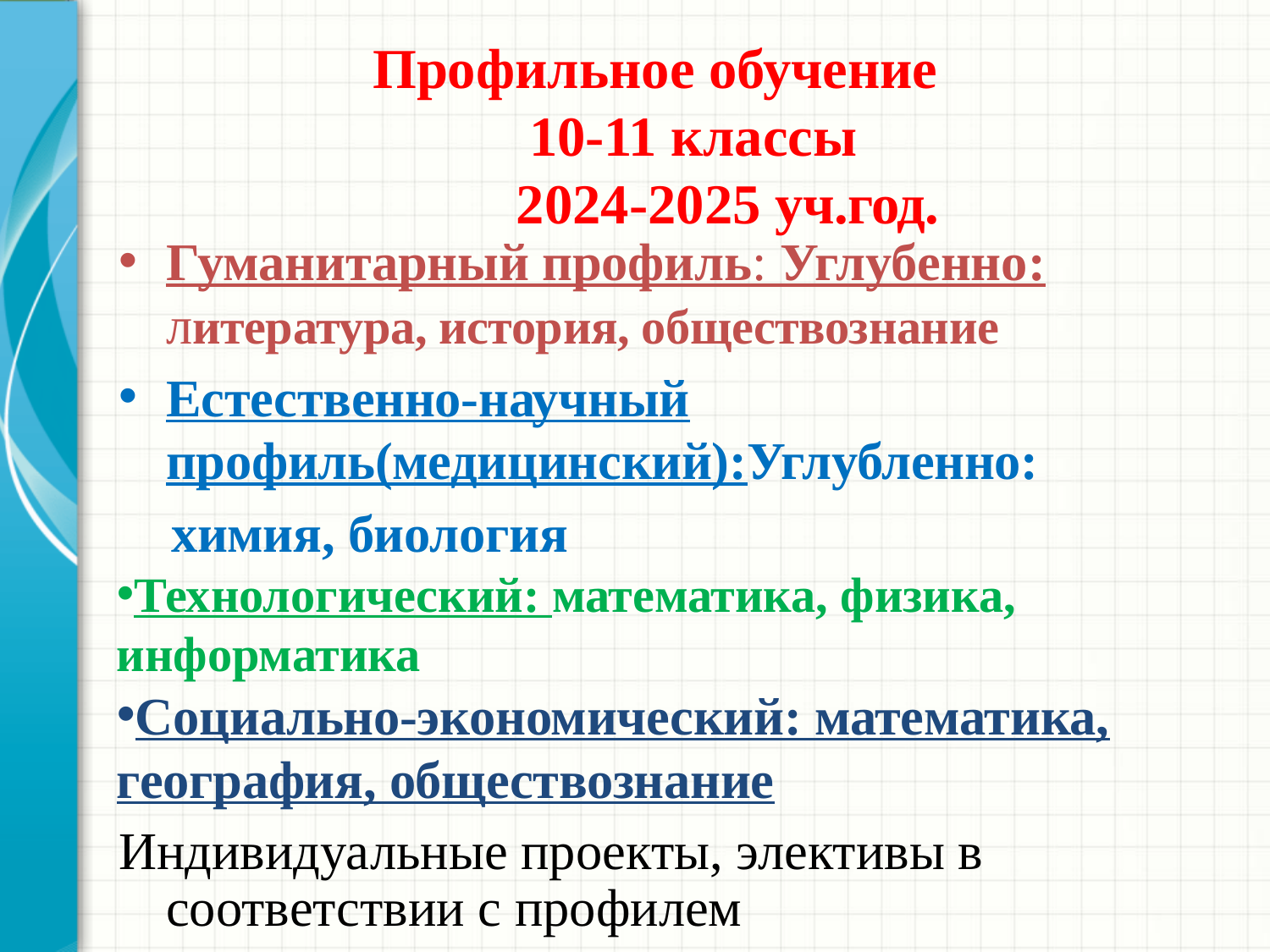

# Профильное обучение 10-11 классы 2024-2025 уч.год.
Гуманитарный профиль: Углубенно: литература, история, обществознание
Естественно-научный профиль(медицинский):Углубленно:
    химия, биология
Технологический: математика, физика, информатика
Социально-экономический: математика, география, обществознание
Индивидуальные проекты, элективы в соответствии с профилем